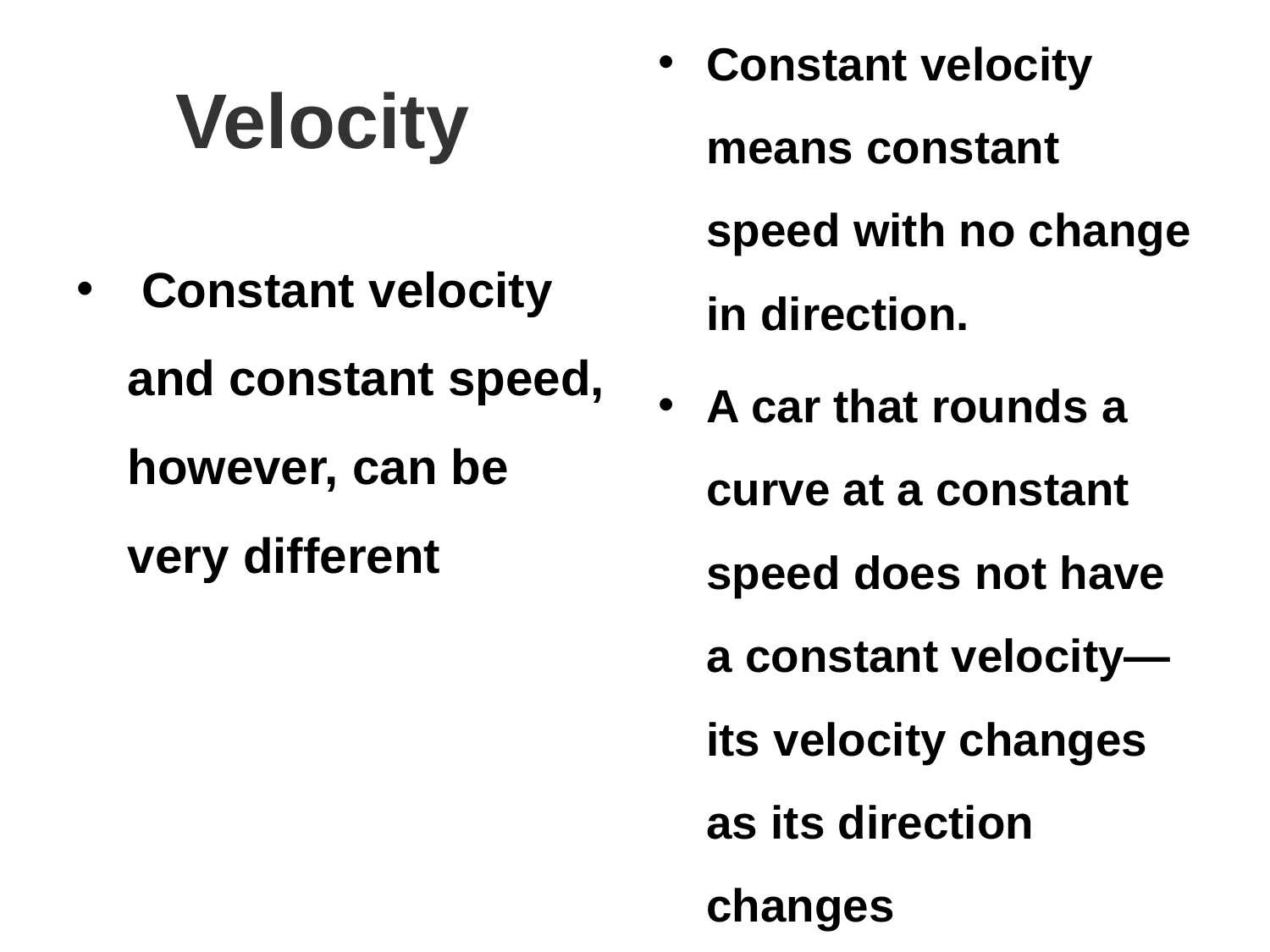

Constant velocity means constant speed with no change in direction.
A car that rounds a curve at a constant speed does not have a constant velocity—its velocity changes as its direction changes

# Velocity
 Constant velocity and constant speed, however, can be very different